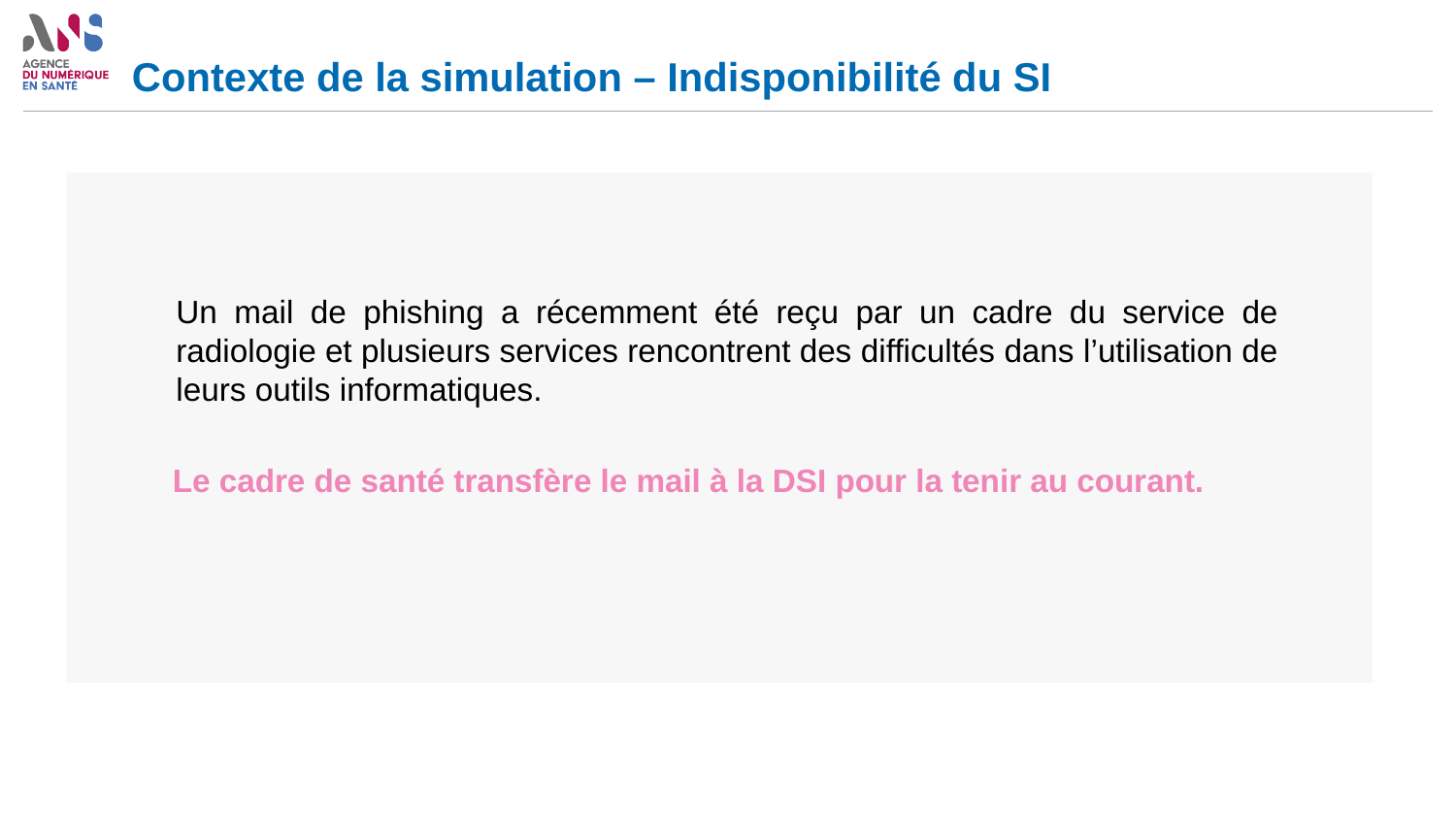

# Contexte de la simulation – Indisponibilité du SI

Un mail de phishing a récemment été reçu par un cadre du service de radiologie et plusieurs services rencontrent des difficultés dans l’utilisation de leurs outils informatiques.
Le cadre de santé transfère le mail à la DSI pour la tenir au courant.